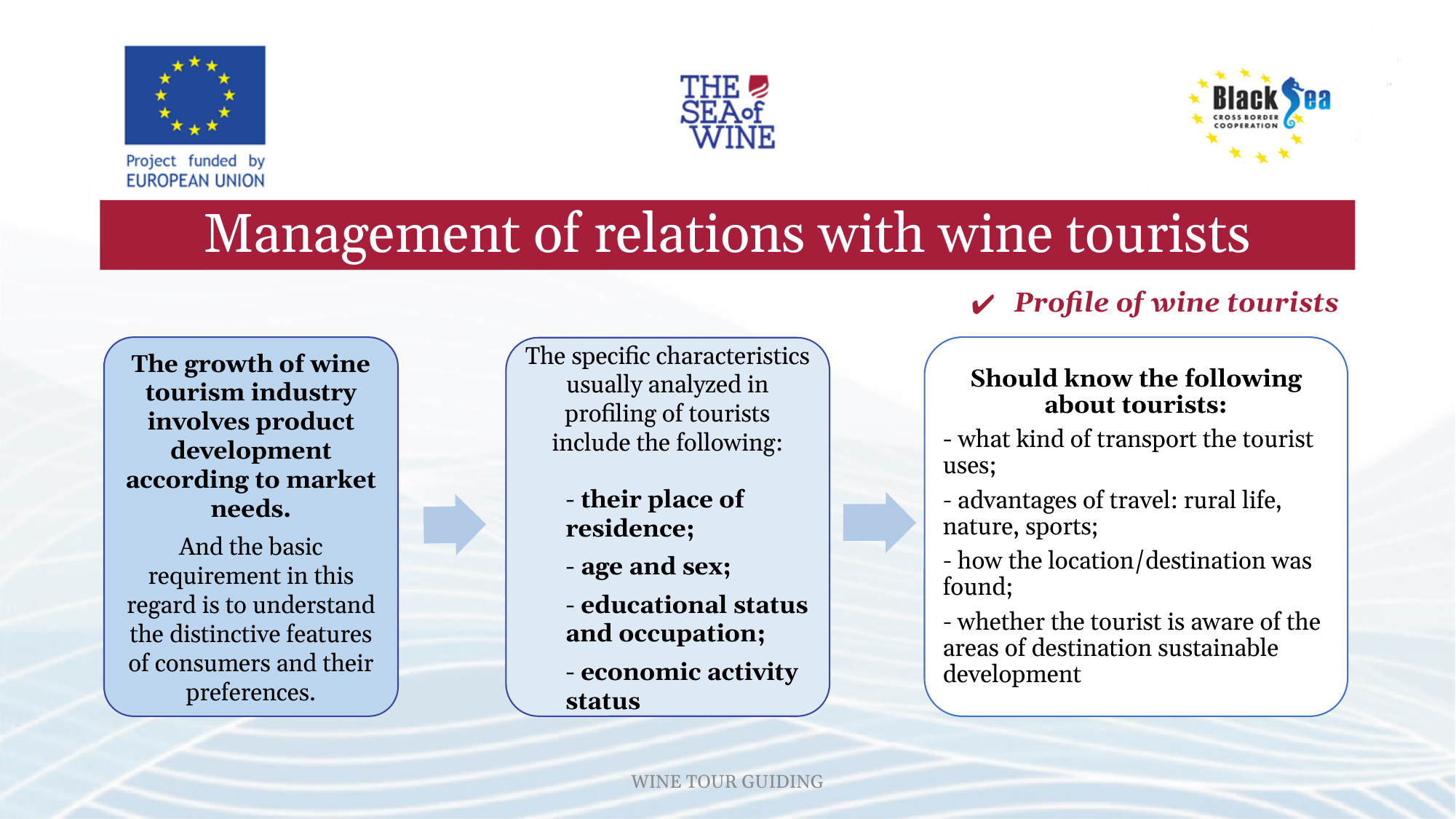

# Management of relations with wine tourists
Profile of wine tourists

The growth of wine tourism industry involves product development according to market needs.
And the basic requirement in this regard is to understand the distinctive features of consumers and their preferences.
The specific characteristics usually analyzed in profiling of tourists include the following:

- their place of residence;
- age and sex;
- educational status and occupation;
- economic activity status
Should know the following about tourists:
- what kind of transport the tourist uses;
- advantages of travel: rural life, nature, sports;
- how the location/destination was found;
- whether the tourist is aware of the areas of destination sustainable development

WINE TOUR GUIDING